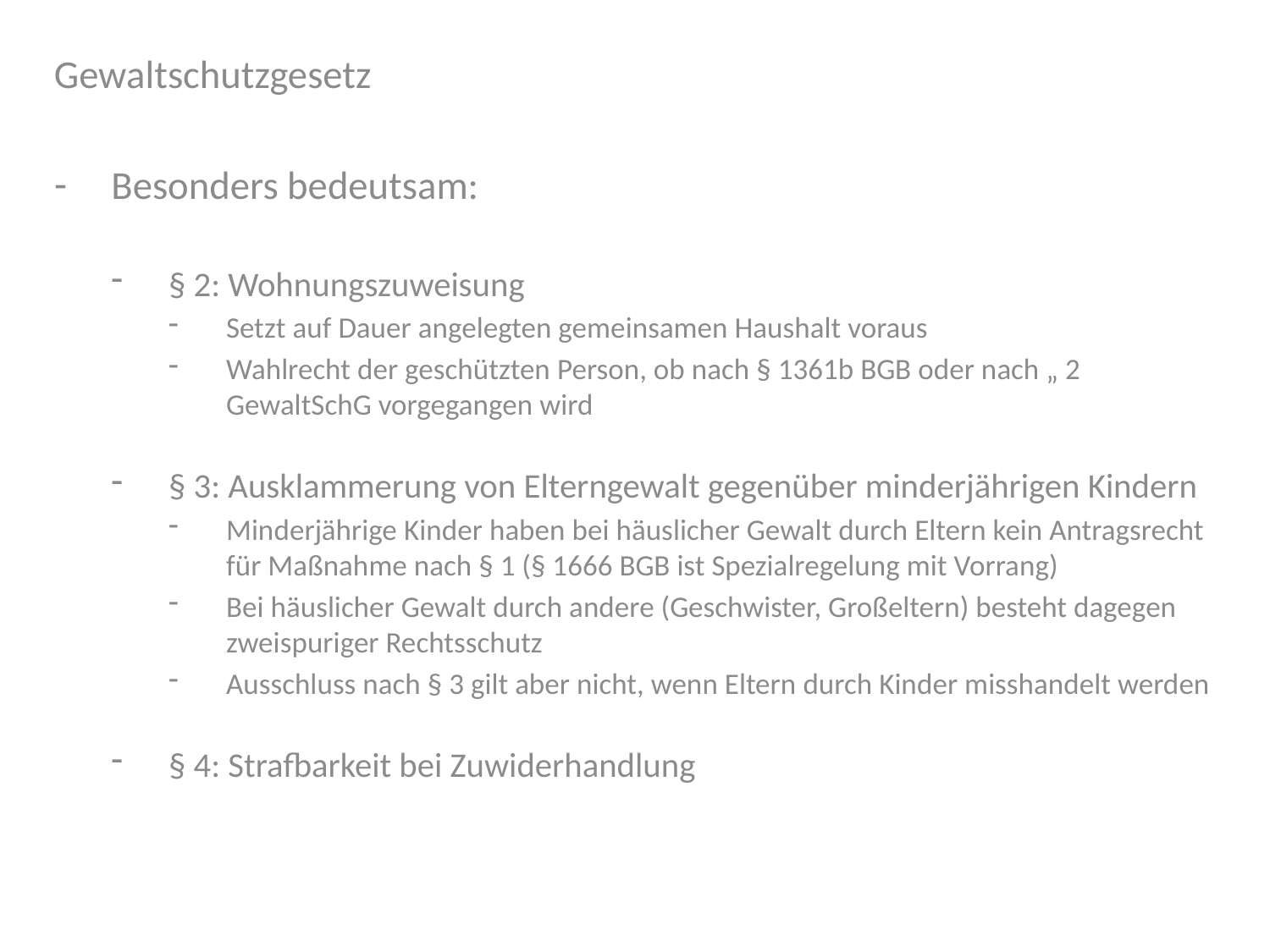

Gewaltschutzgesetz

Besonders bedeutsam:
§ 2: Wohnungszuweisung
Setzt auf Dauer angelegten gemeinsamen Haushalt voraus
Wahlrecht der geschützten Person, ob nach § 1361b BGB oder nach „ 2 GewaltSchG vorgegangen wird
§ 3: Ausklammerung von Elterngewalt gegenüber minderjährigen Kindern
Minderjährige Kinder haben bei häuslicher Gewalt durch Eltern kein Antragsrecht für Maßnahme nach § 1 (§ 1666 BGB ist Spezialregelung mit Vorrang)
Bei häuslicher Gewalt durch andere (Geschwister, Großeltern) besteht dagegen zweispuriger Rechtsschutz
Ausschluss nach § 3 gilt aber nicht, wenn Eltern durch Kinder misshandelt werden
§ 4: Strafbarkeit bei Zuwiderhandlung